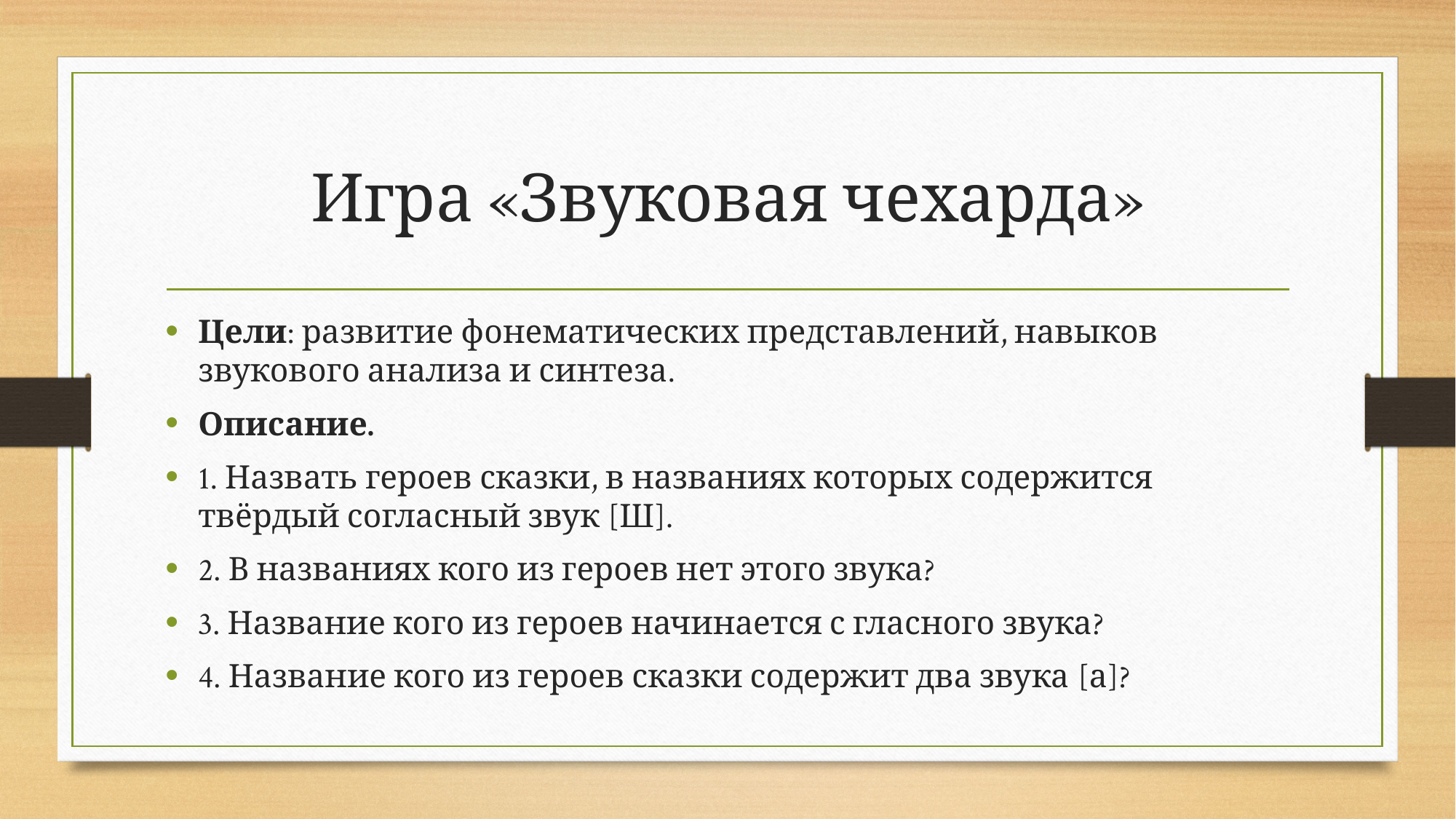

# Игра «Звуковая чехарда»
Цели: развитие фонематических представлений, навыков звукового анализа и синтеза.
Описание.
1. Назвать героев сказки, в названиях которых содержится твёрдый согласный звук [Ш].
2. В названиях кого из героев нет этого звука?
3. Название кого из героев начинается с гласного звука?
4. Название кого из героев сказки содержит два звука [а]?